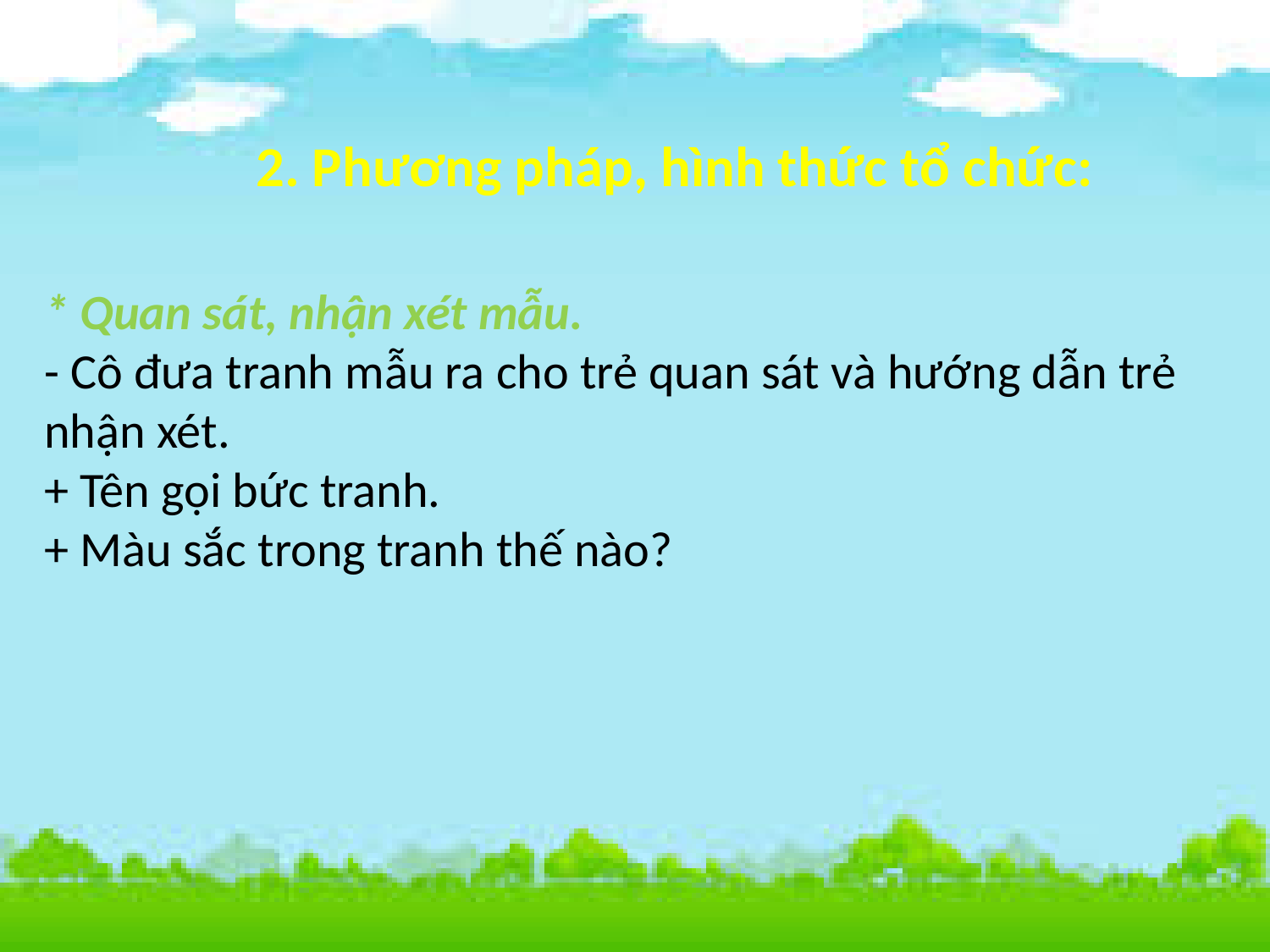

# 2. Phương pháp, hình thức tổ chức:
* Quan sát, nhận xét mẫu.
- Cô đưa tranh mẫu ra cho trẻ quan sát và hướng dẫn trẻ nhận xét.
+ Tên gọi bức tranh.
+ Màu sắc trong tranh thế nào?